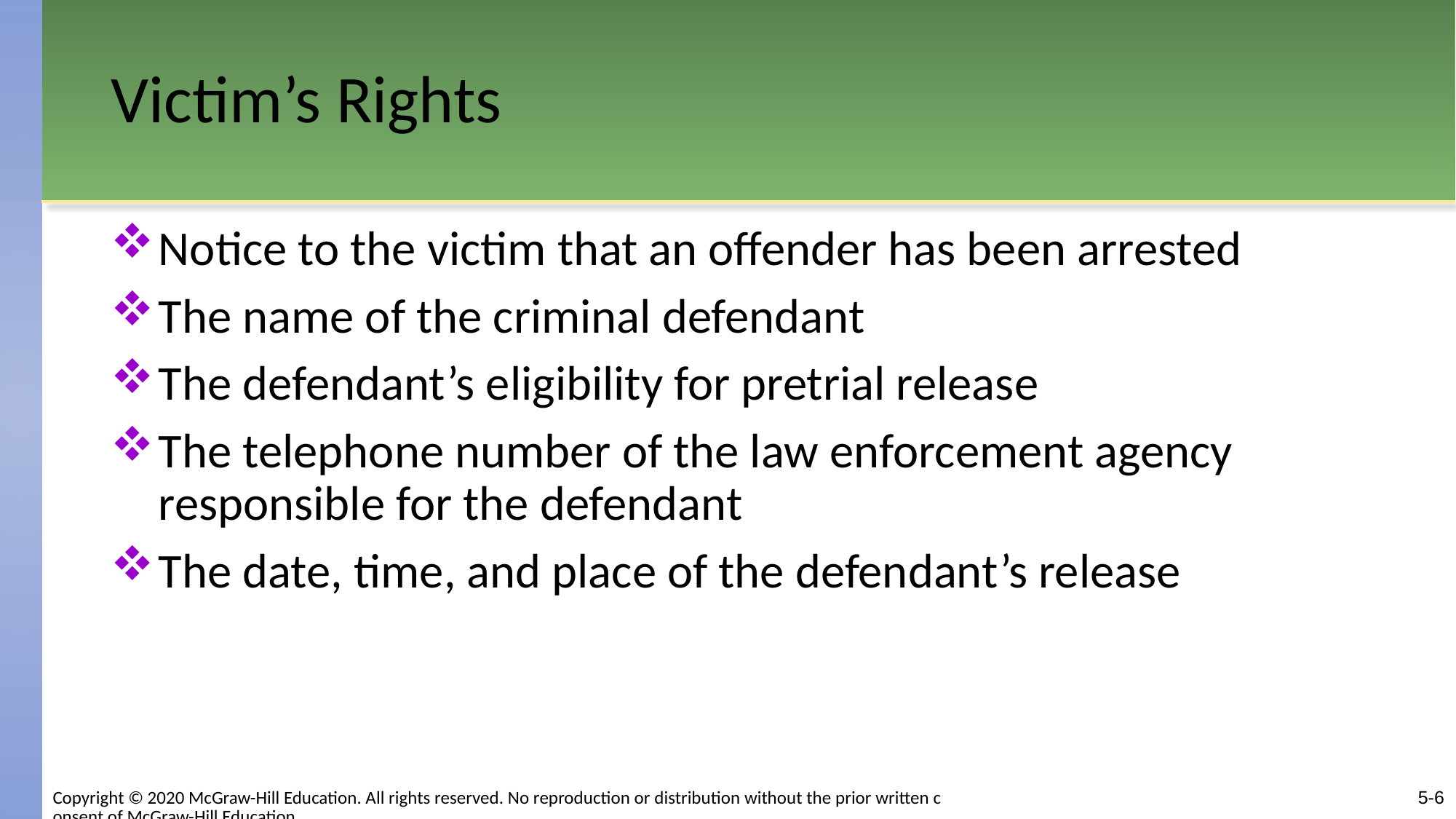

# Victim’s Rights
Notice to the victim that an offender has been arrested
The name of the criminal defendant
The defendant’s eligibility for pretrial release
The telephone number of the law enforcement agency responsible for the defendant
The date, time, and place of the defendant’s release
5-6
Copyright © 2020 McGraw-Hill Education. All rights reserved. No reproduction or distribution without the prior written consent of McGraw-Hill Education.